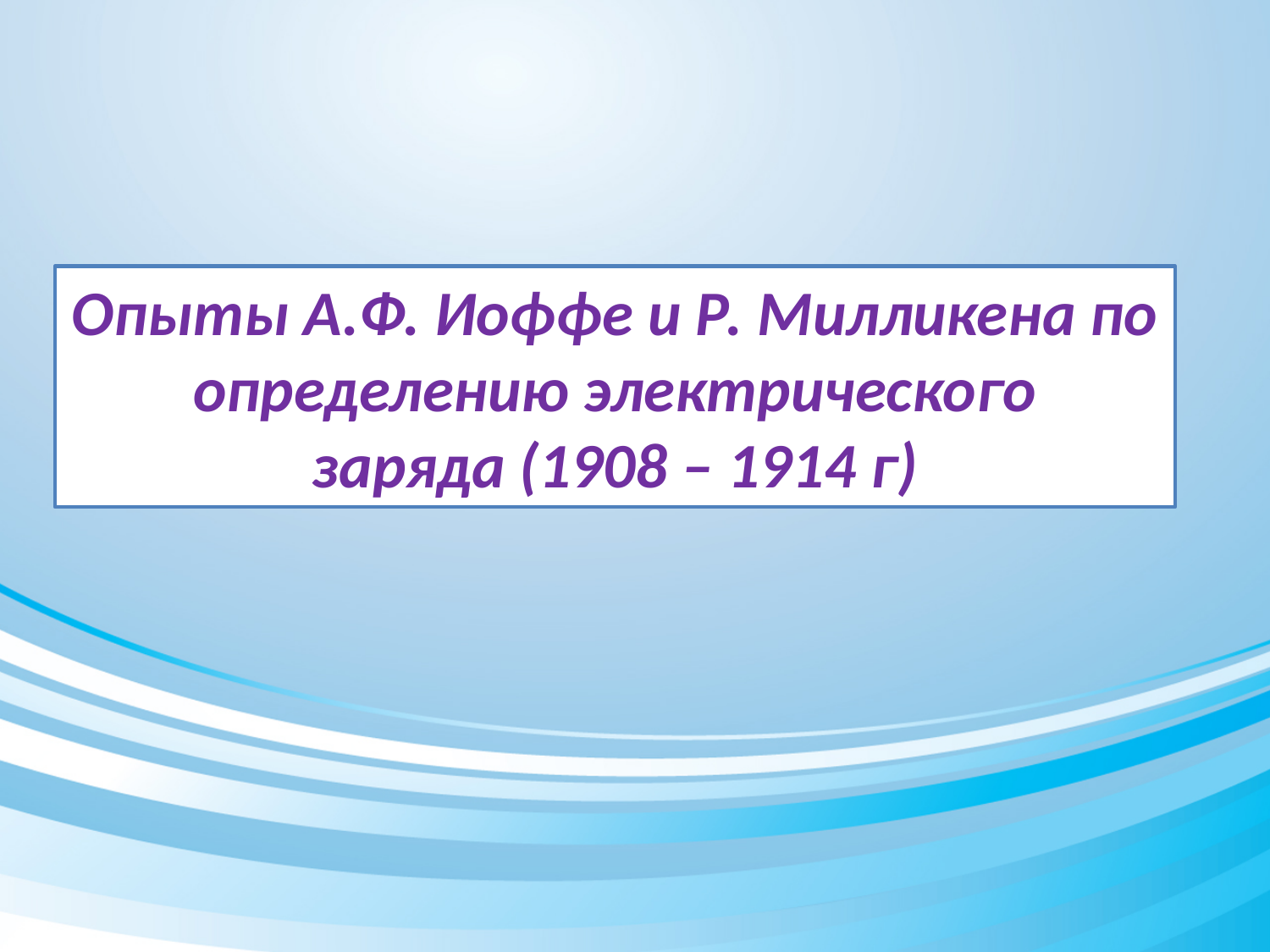

Опыты А.Ф. Иоффе и Р. Милликена по определению электрического заряда (1908 – 1914 г)